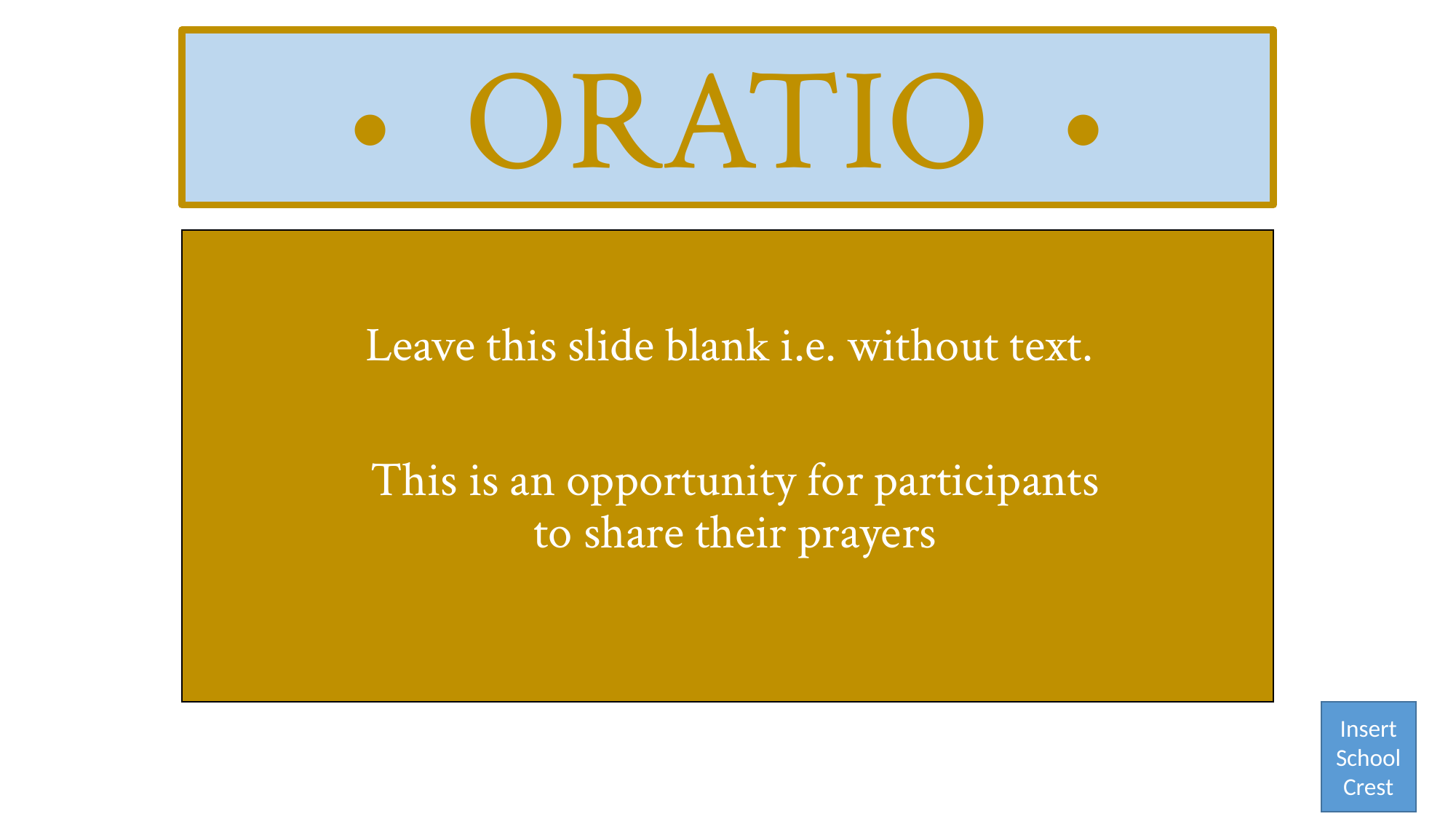

•  ORATIO  •

Leave this slide blank i.e. without text.

This is an opportunity for participants to share their prayers
Insert School Crest